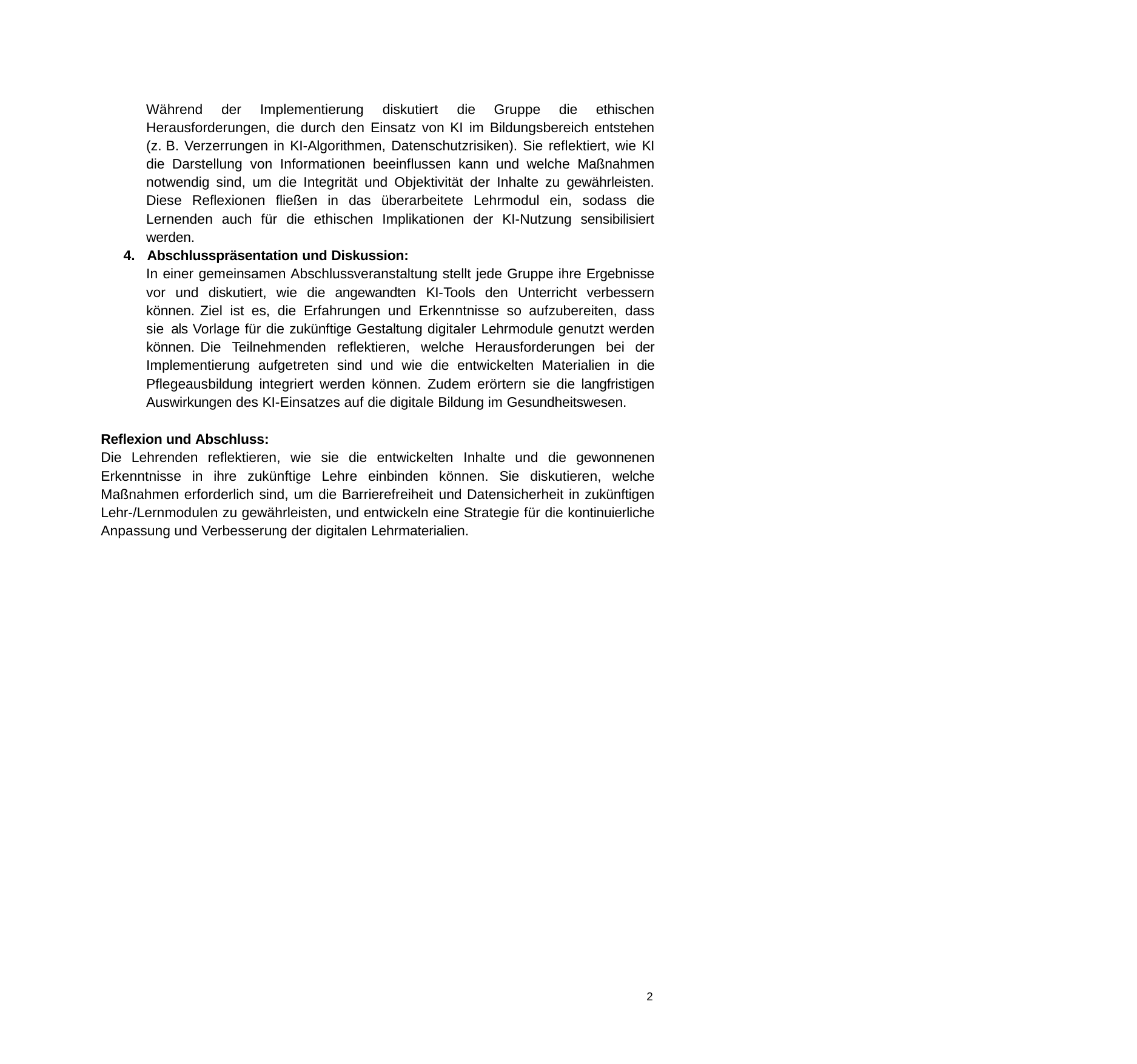

Während der Implementierung diskutiert die Gruppe die ethischen Herausforderungen, die durch den Einsatz von KI im Bildungsbereich entstehen (z. B. Verzerrungen in KI-Algorithmen, Datenschutzrisiken). Sie reflektiert, wie KI die Darstellung von Informationen beeinflussen kann und welche Maßnahmen notwendig sind, um die Integrität und Objektivität der Inhalte zu gewährleisten. Diese Reflexionen fließen in das überarbeitete Lehrmodul ein, sodass die Lernenden auch für die ethischen Implikationen der KI-Nutzung sensibilisiert werden.
4.  Abschlusspräsentation und Diskussion:
In einer gemeinsamen Abschlussveranstaltung stellt jede Gruppe ihre Ergebnisse vor und diskutiert, wie die angewandten KI-Tools den Unterricht verbessern können. Ziel ist es, die Erfahrungen und Erkenntnisse so aufzubereiten, dass sie als Vorlage für die zukünftige Gestaltung digitaler Lehrmodule genutzt werden können. Die Teilnehmenden reflektieren, welche Herausforderungen bei der Implementierung aufgetreten sind und wie die entwickelten Materialien in die Pflegeausbildung integriert werden können. Zudem erörtern sie die langfristigen Auswirkungen des KI-Einsatzes auf die digitale Bildung im Gesundheitswesen.

Reflexion und Abschluss:
Die Lehrenden reflektieren, wie sie die entwickelten Inhalte und die gewonnenen Erkenntnisse in ihre zukünftige Lehre einbinden können. Sie diskutieren, welche Maßnahmen erforderlich sind, um die Barrierefreiheit und Datensicherheit in zukünftigen Lehr-/Lernmodulen zu gewährleisten, und entwickeln eine Strategie für die kontinuierliche Anpassung und Verbesserung der digitalen Lehrmaterialien.
2